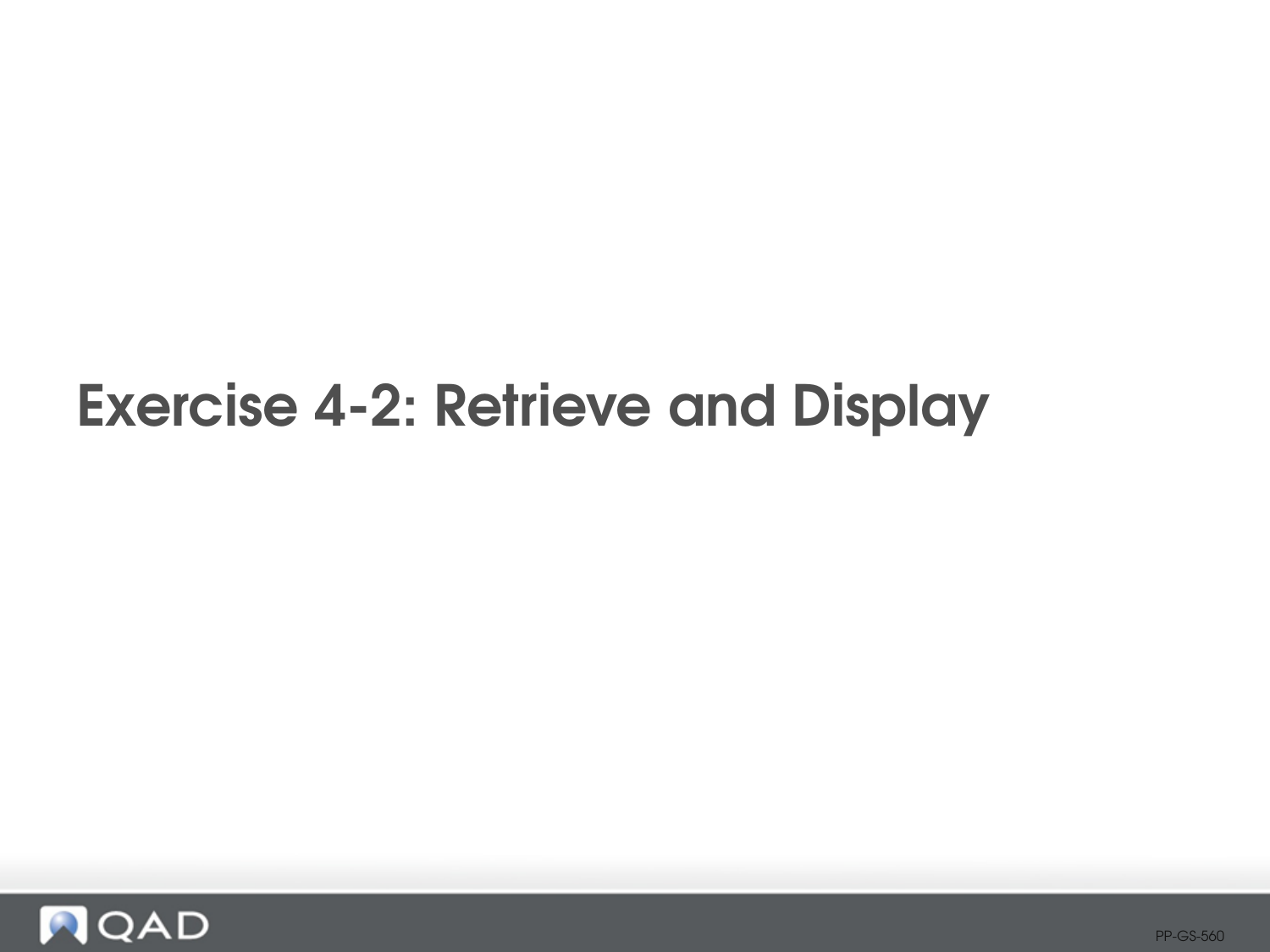

# Exercise 4-2: Retrieve and Display
PP-GS-560